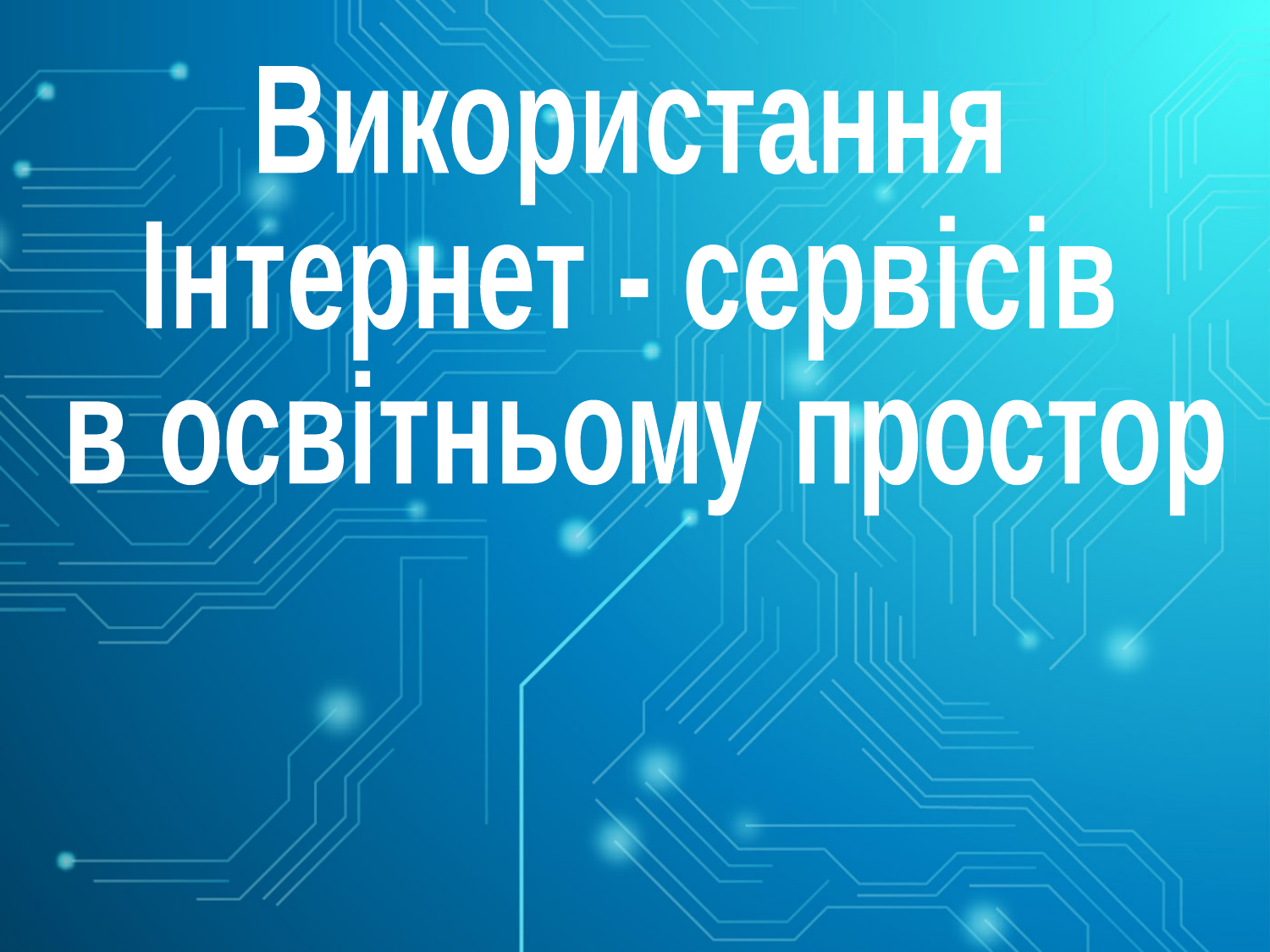

Використання
Інтернет - сервісів
 в освітньому просторі